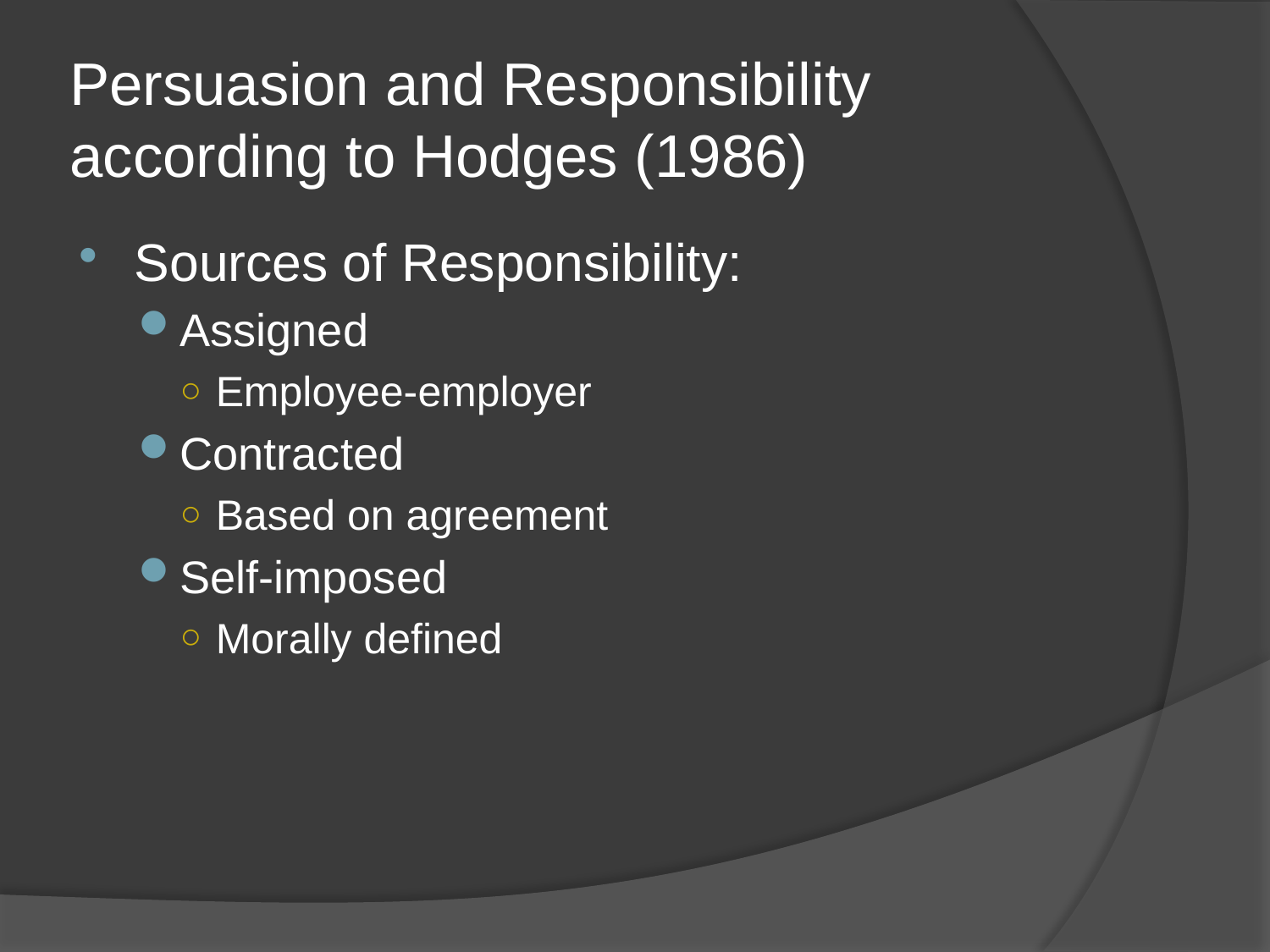

# Persuasion and Responsibility according to Hodges (1986)
Sources of Responsibility:
Assigned
Employee-employer
Contracted
Based on agreement
Self-imposed
Morally defined